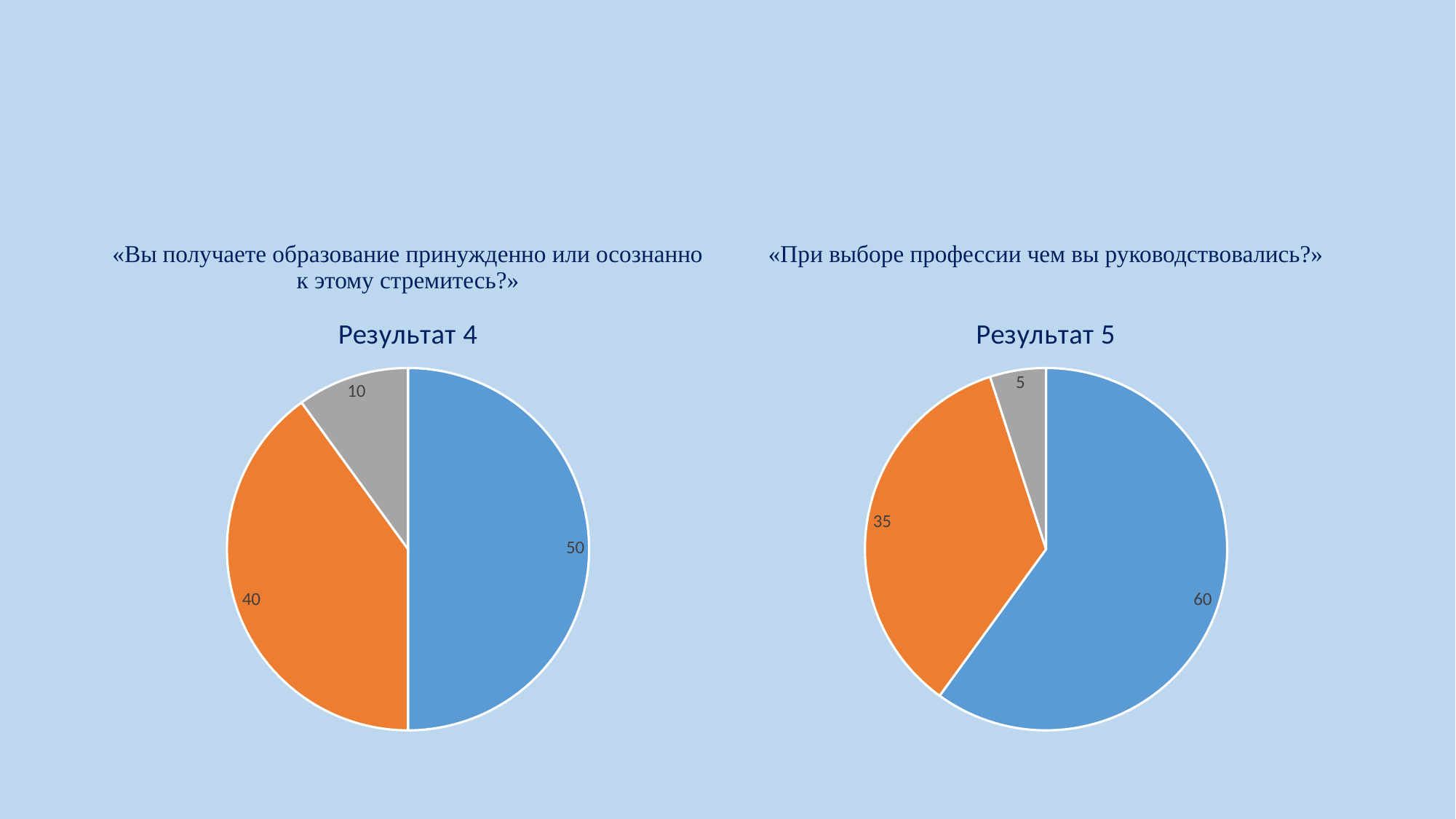

«Вы получаете образование принужденно или осознанно к этому стремитесь?»
«При выборе профессии чем вы руководствовались?»

### Chart: Результат 4

| Category | Продажи |
|---|---|
| Кв. 1 | 50.0 |
| Кв. 2 | 40.0 |
| Кв. 3 | 10.0 |

### Chart: Результат 5

| Category | Продажи |
|---|---|
| Кв. 1 | 60.0 |
| Кв. 2 | 35.0 |
| Кв. 3 | 5.0 |